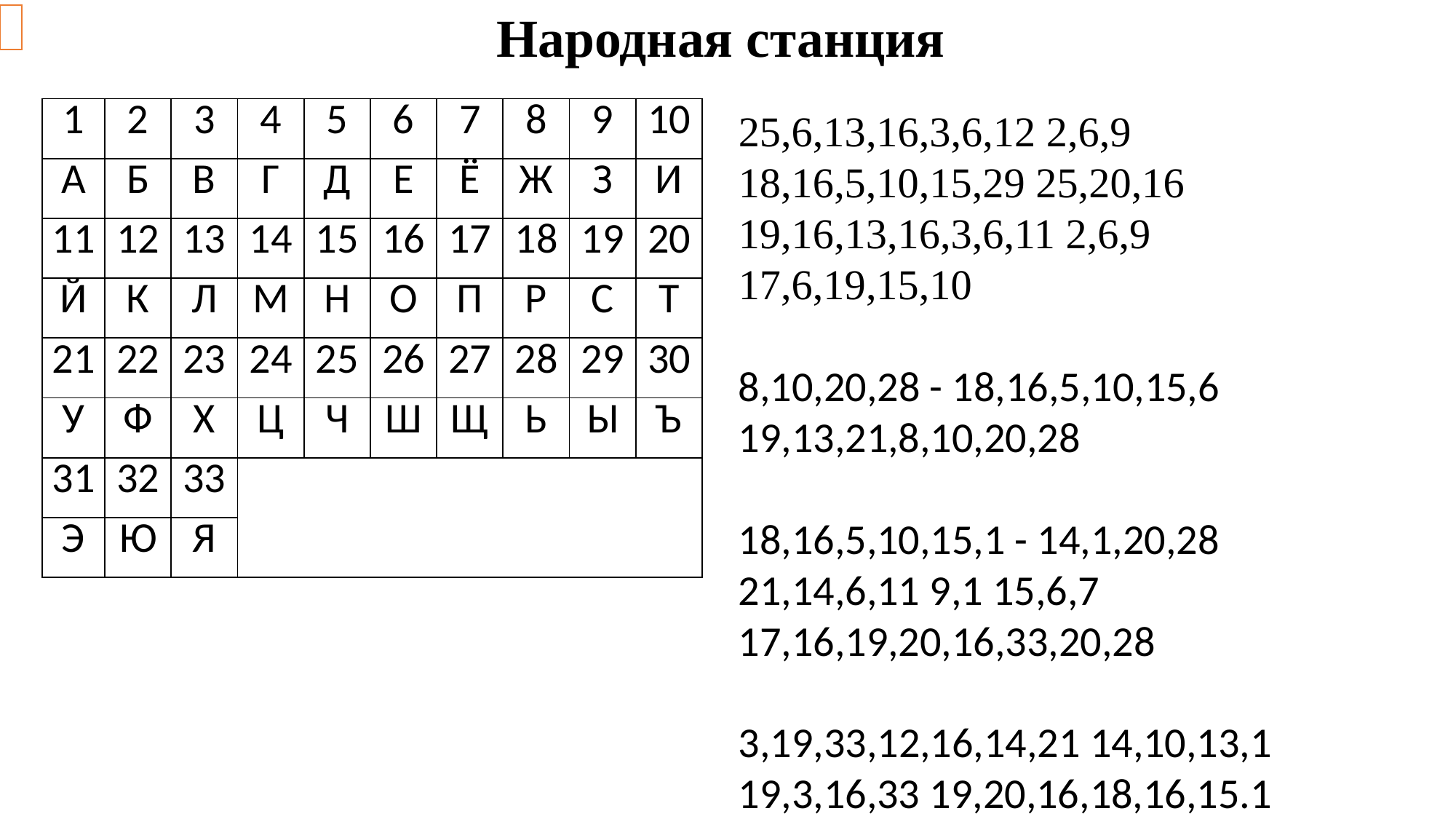

# Народная станция
| 1 | 2 | 3 | 4 | 5 | 6 | 7 | 8 | 9 | 10 |
| --- | --- | --- | --- | --- | --- | --- | --- | --- | --- |
| А | Б | В | Г | Д | Е | Ё | Ж | З | И |
| 11 | 12 | 13 | 14 | 15 | 16 | 17 | 18 | 19 | 20 |
| Й | К | Л | М | Н | О | П | Р | С | Т |
| 21 | 22 | 23 | 24 | 25 | 26 | 27 | 28 | 29 | 30 |
| У | Ф | Х | Ц | Ч | Ш | Щ | Ь | Ы | Ъ |
| 31 | 32 | 33 |  |  |  |  |  |  |  |
| Э | Ю | Я |  |  |  |  |  |  |  |
25,6,13,16,3,6,12 2,6,9 18,16,5,10,15,29 25,20,16 19,16,13,16,3,6,11 2,6,9 17,6,19,15,10

8,10,20,28 - 18,16,5,10,15,6 19,13,21,8,10,20,28

18,16,5,10,15,1 - 14,1,20,28 21,14,6,11 9,1 15,6,7 17,16,19,20,16,33,20,28

3,19,33,12,16,14,21 14,10,13,1 19,3,16,33 19,20,16,18,16,15.1